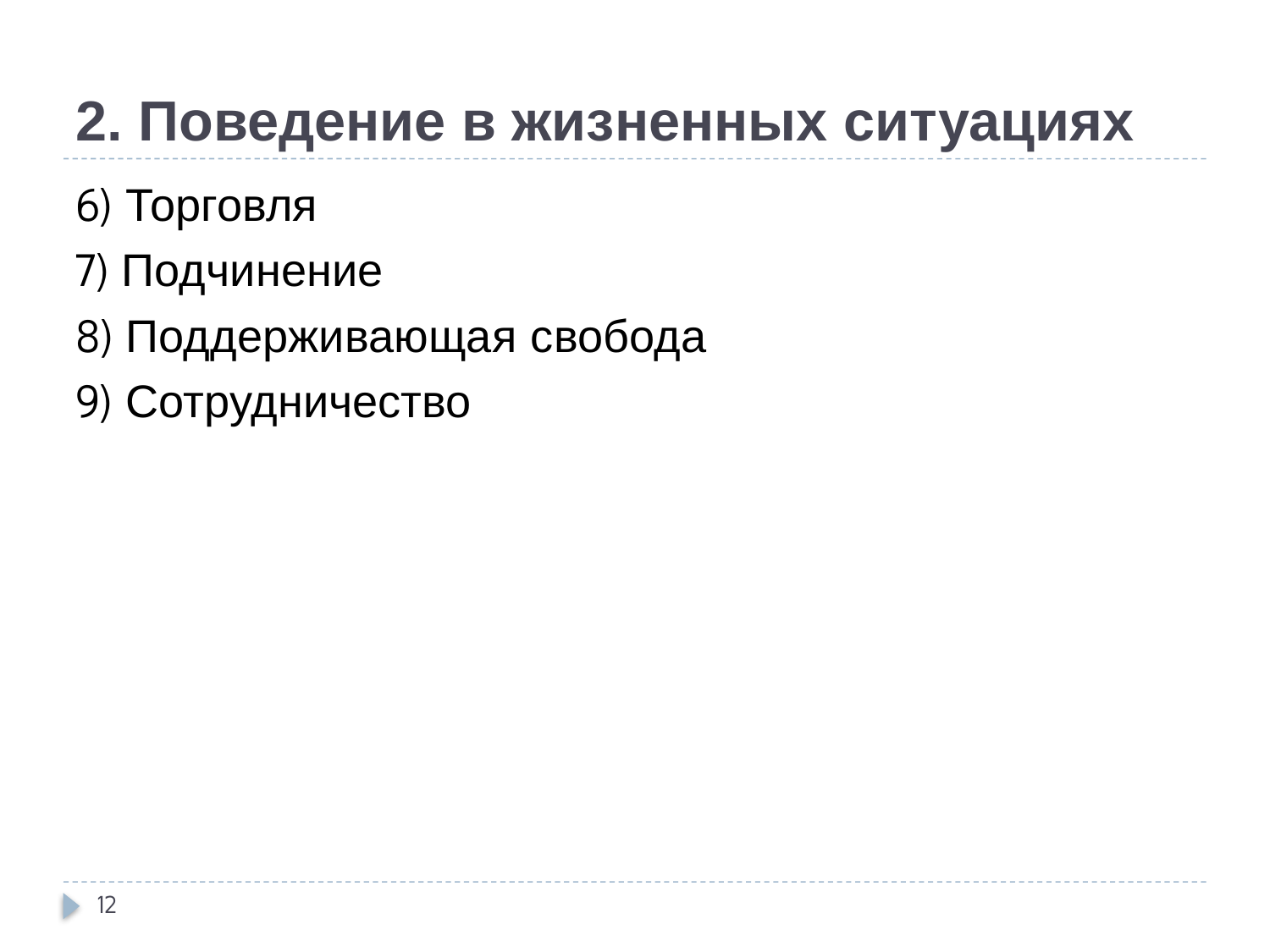

# 2. Поведение в жизненных ситуациях
6) Торговля
7) Подчинение
8) Поддерживающая свобода
9) Сотрудничество

12